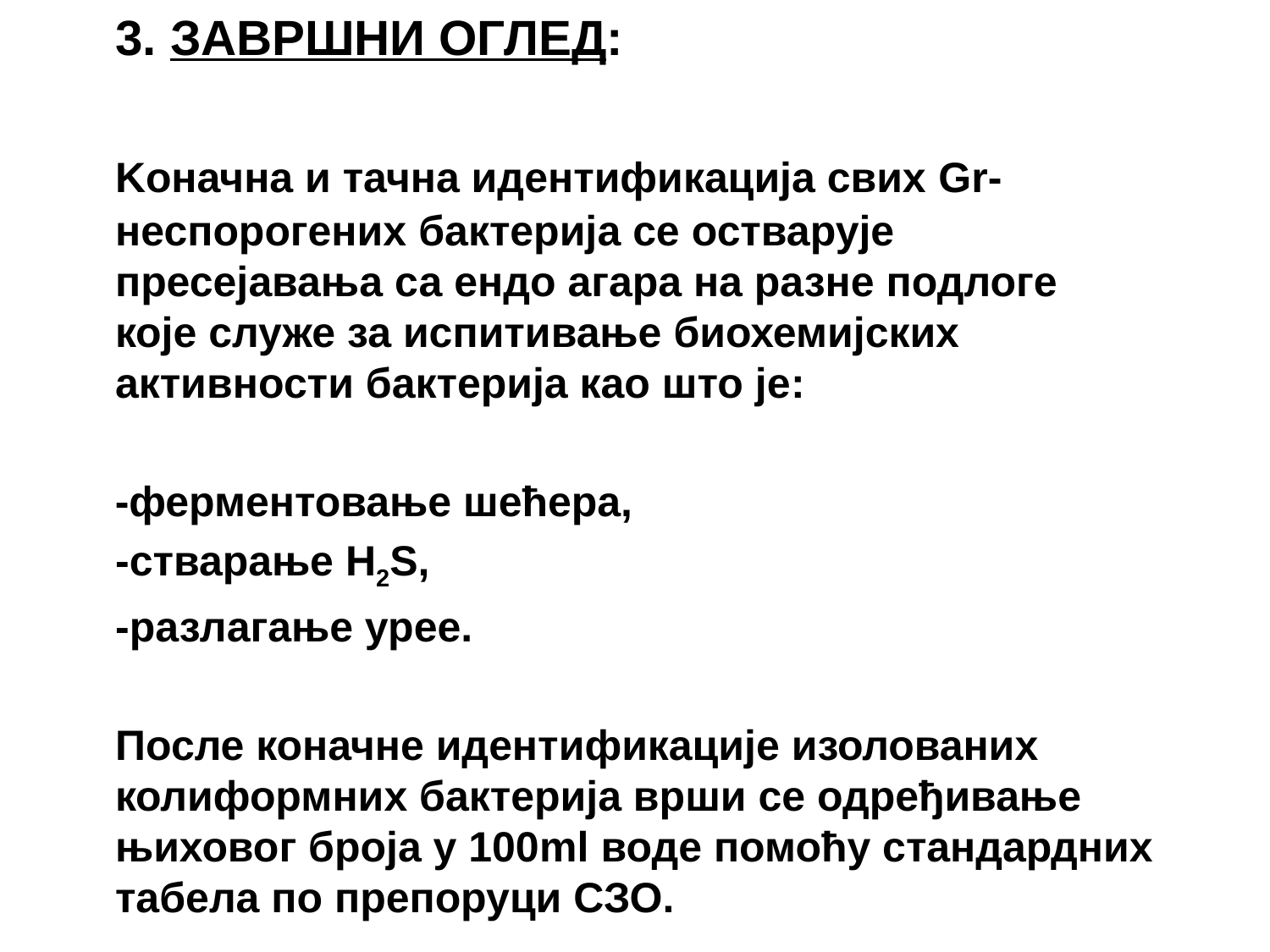

3. ЗАВРШНИ ОГЛЕД:
	Kоначна и тачна идентификација свих Gr- неспорогених бактерија се остварује пресејавањa са ендо агара на разне подлоге  које служе за испитивање биохемијских активности бактерија као што је:

    -ферментовање шећера,
	-стварање H2S,
	-разлагање урее.

	После коначне идентификације изолованих колиформних бактерија врши се одређивање њиховог броја у 100ml воде помоћу стандардних табела по препоруци СЗО.